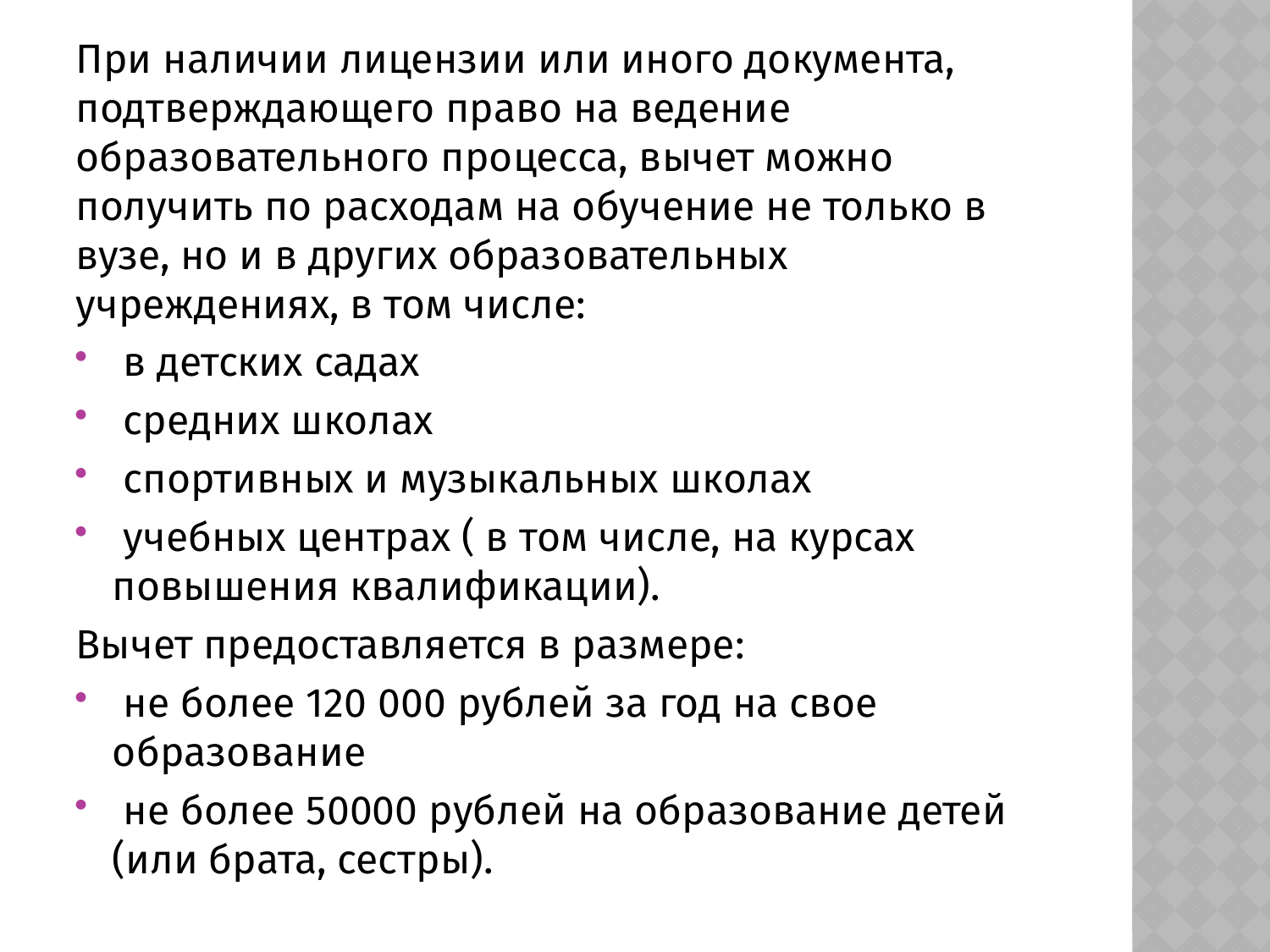

При наличии лицензии или иного документа, подтверждающего право на ведение образовательного процесса, вычет можно получить по расходам на обучение не только в вузе, но и в других образовательных учреждениях, в том числе:
 в детских садах
 средних школах
 спортивных и музыкальных школах
 учебных центрах ( в том числе, на курсах повышения квалификации).
Вычет предоставляется в размере:
 не более 120 000 рублей за год на свое образование
 не более 50000 рублей на образование детей (или брата, сестры).
#